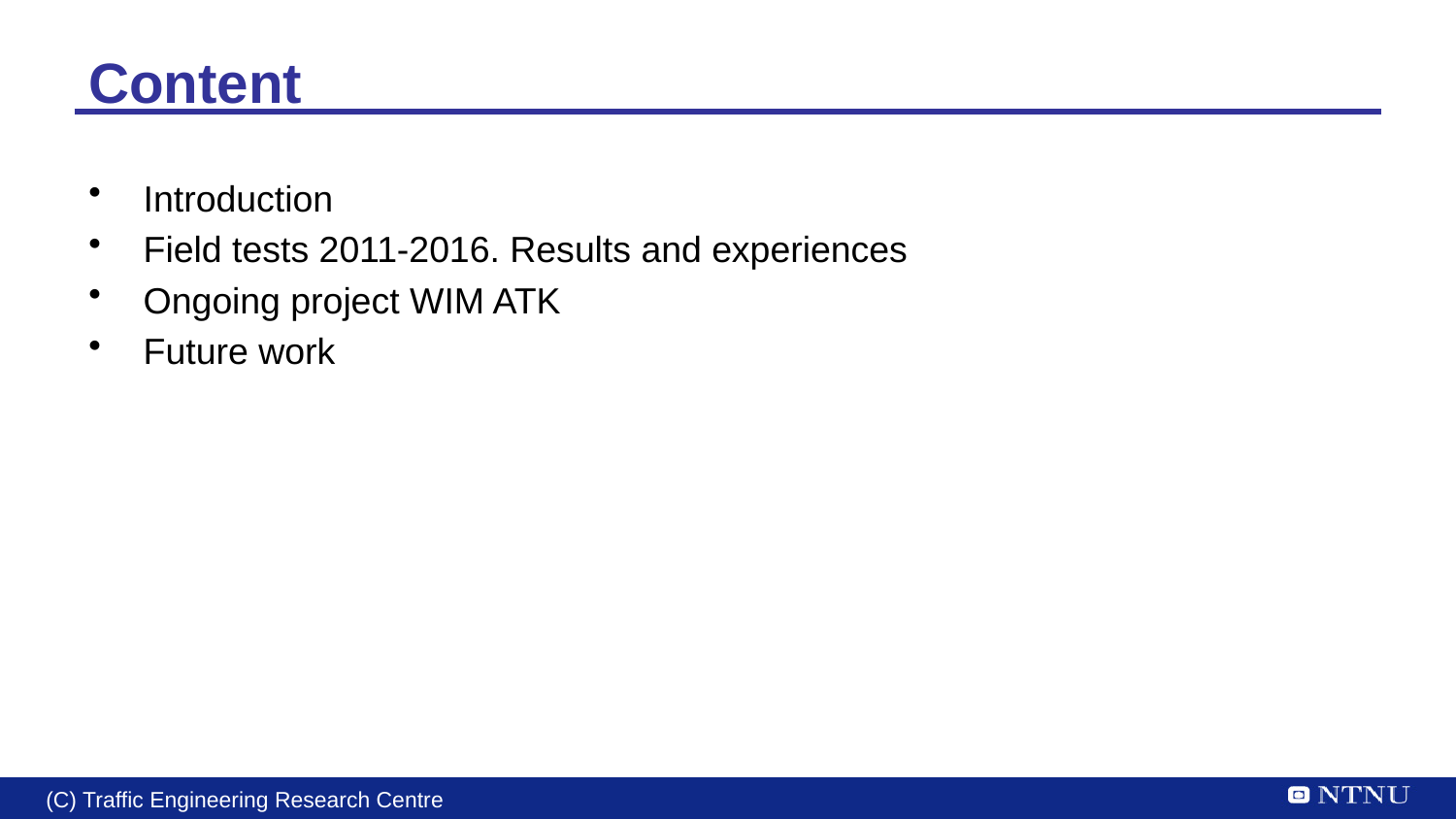

# Content

Introduction
Field tests 2011-2016. Results and experiences
Ongoing project WIM ATK
Future work